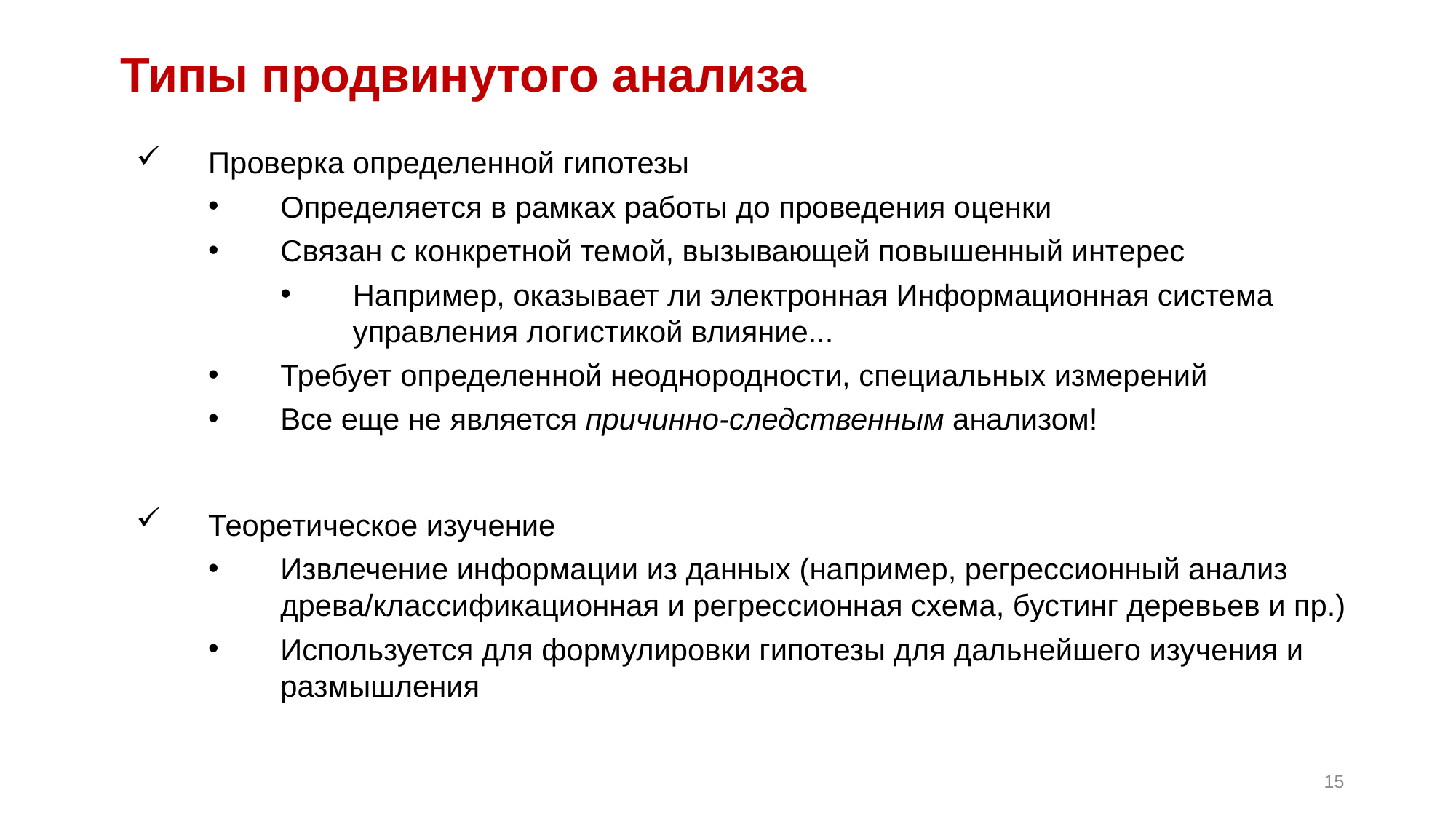

# Типы продвинутого анализа
Проверка определенной гипотезы
Определяется в рамках работы до проведения оценки
Связан с конкретной темой, вызывающей повышенный интерес
Например, оказывает ли электронная Информационная система управления логистикой влияние...
Требует определенной неоднородности, специальных измерений
Все еще не является причинно-следственным анализом!

Теоретическое изучение
Извлечение информации из данных (например, регрессионный анализ древа/классификационная и регрессионная схема, бустинг деревьев и пр.)
Используется для формулировки гипотезы для дальнейшего изучения и размышления
15